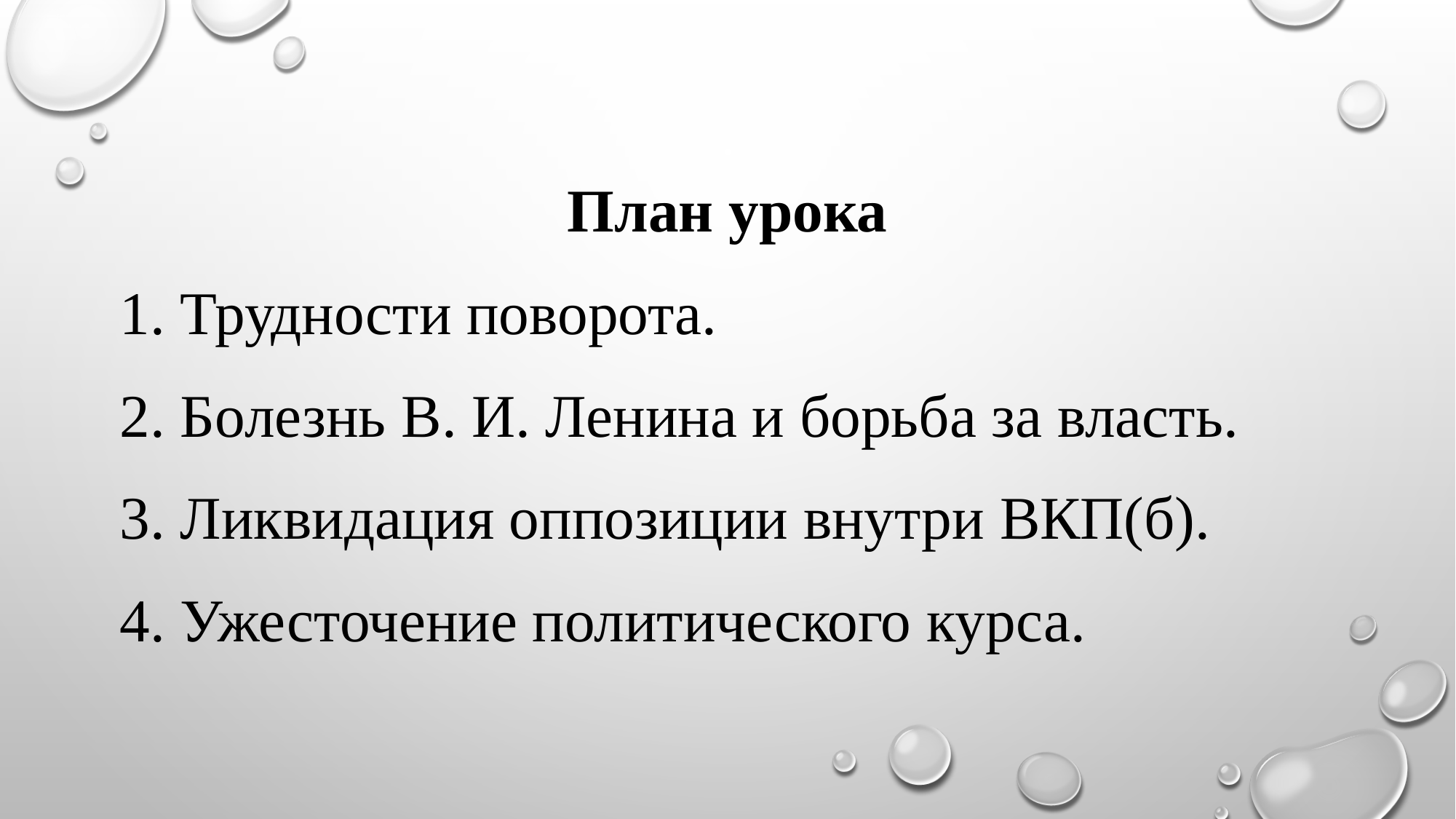

План урока
1. Трудности поворота.
2. Болезнь В. И. Ленина и борьба за власть.
3. Ликвидация оппозиции внутри ВКП(б).
4. Ужесточение политического курса.